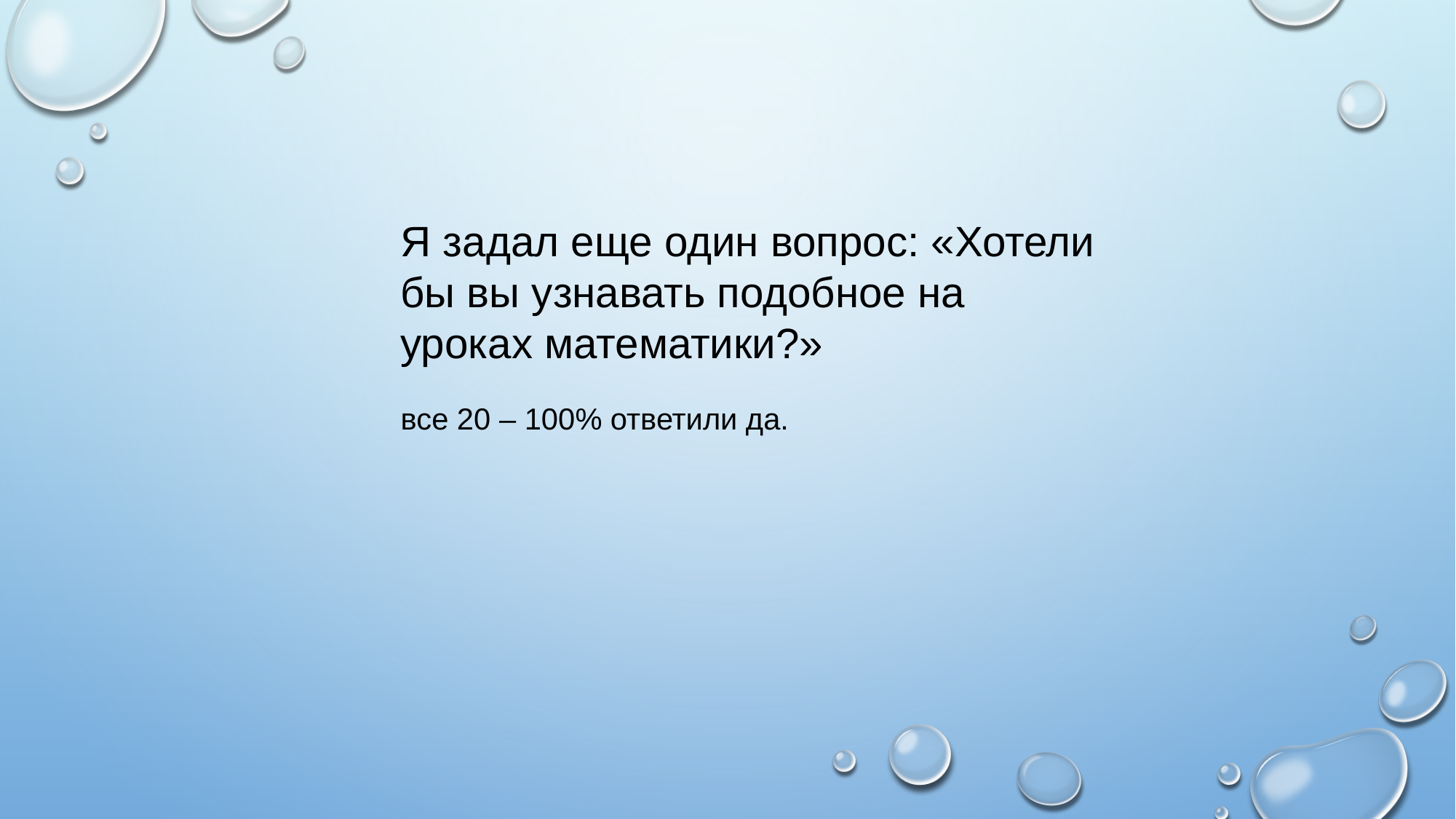

Я задал еще один вопрос: «Хотели бы вы узнавать подобное на уроках математики?»

все 20 – 100% ответили да.